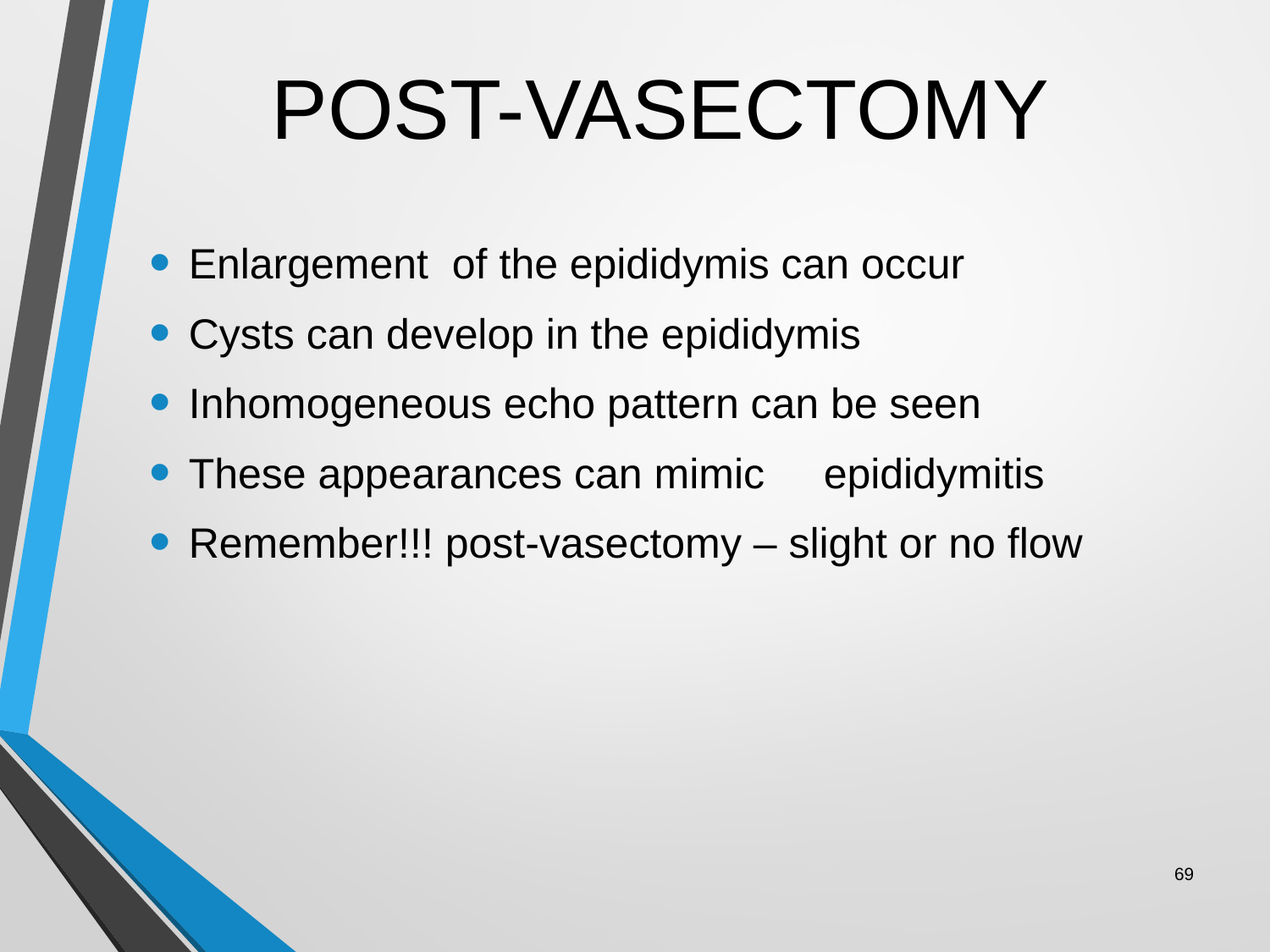

Enlargement  of the epididymis can occur
Cysts can develop in the epididymis
Inhomogeneous echo pattern can be seen
These appearances can mimic	epididymitis
Remember!!! post-vasectomy – slight or no flow
# POST-VASECTOMY
69